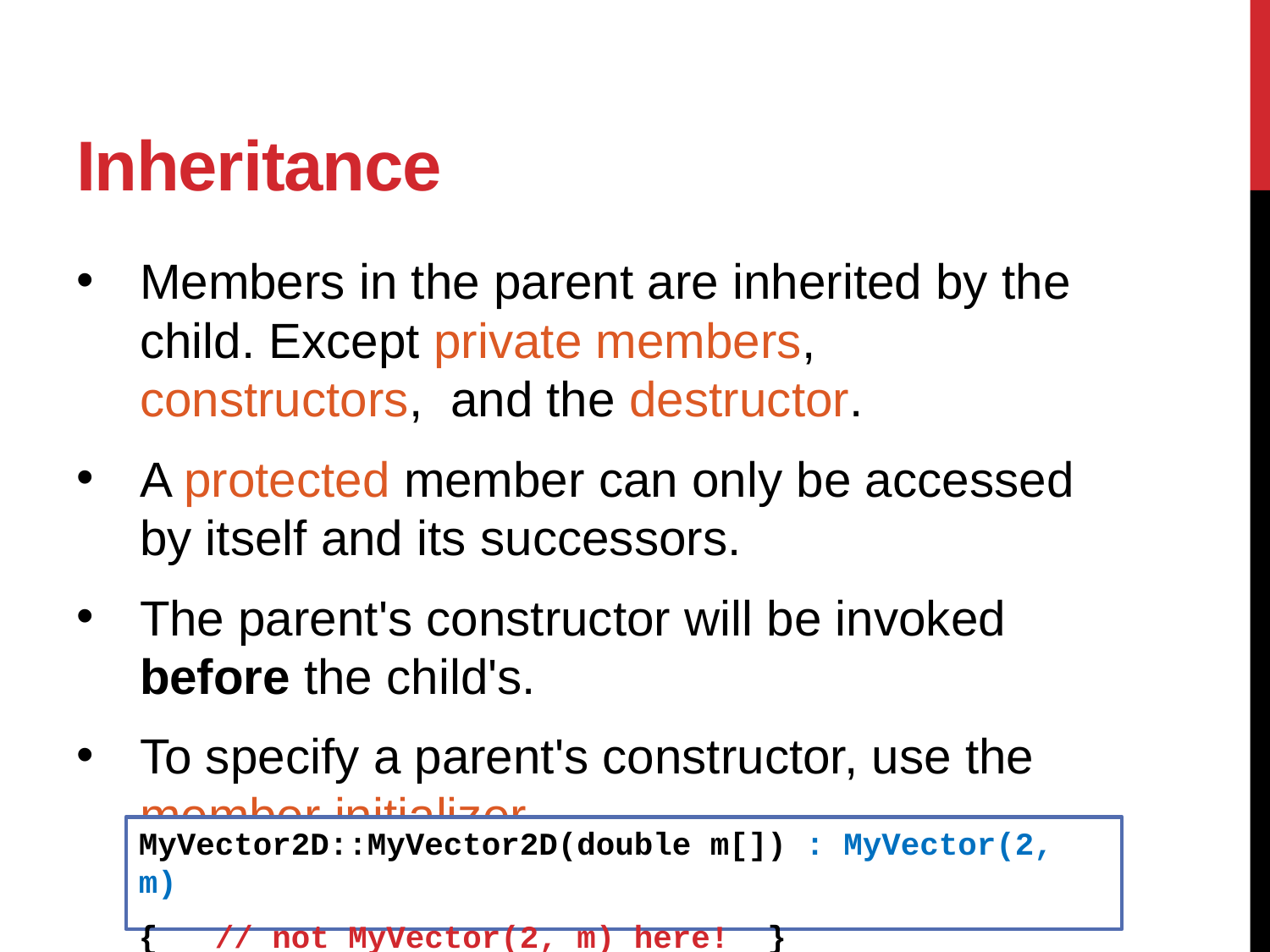

# Inheritance
Members in the parent are inherited by the child. Except private members, constructors,  and the destructor.
A protected member can only be accessed by itself and its successors.
The parent's constructor will be invoked before the child's.
To specify a parent's constructor, use the member initializer.

MyVector2D::MyVector2D(double m[]) : MyVector(2, m)
{   // not MyVector(2, m) here!  }